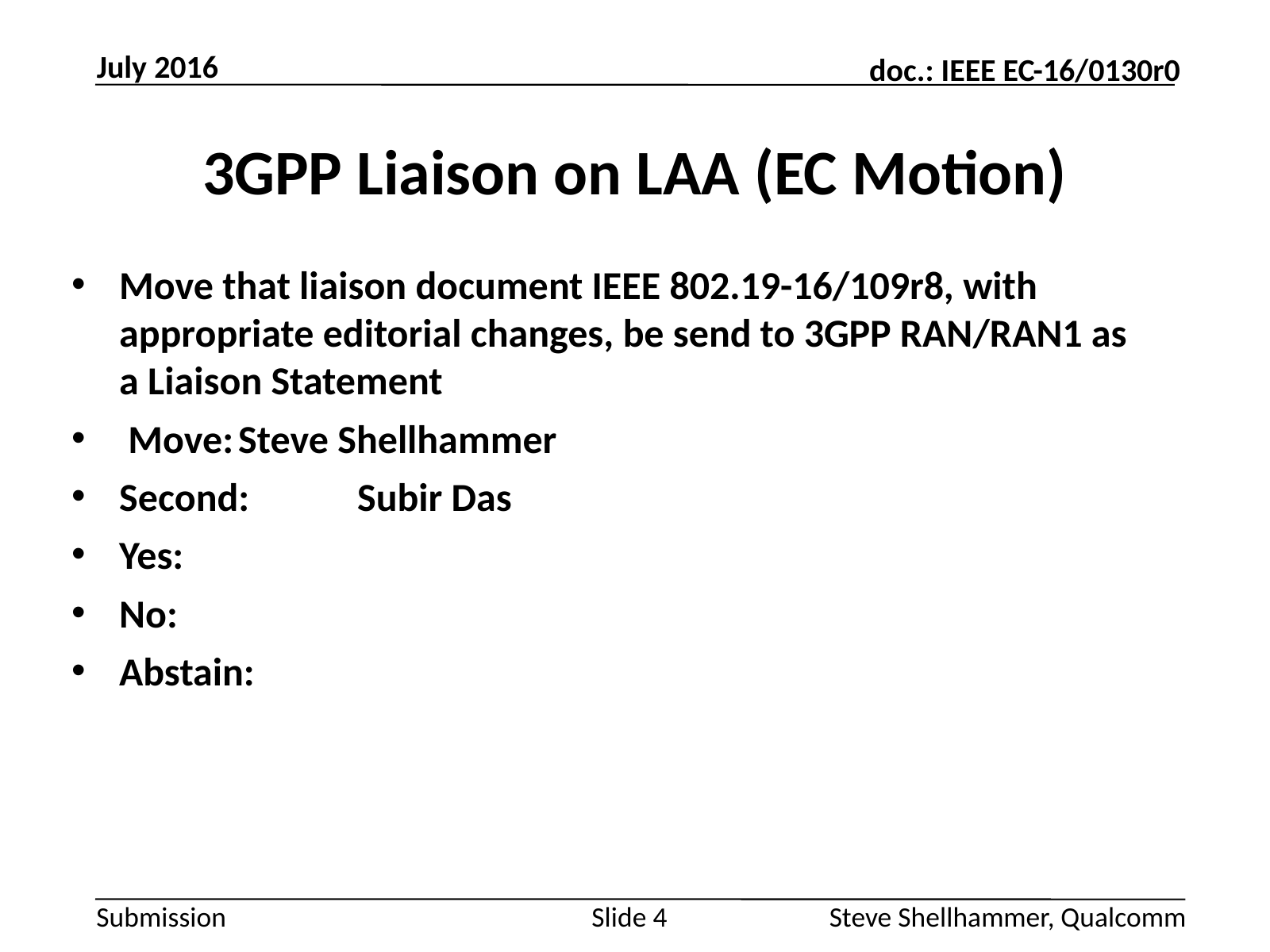

July 2016
# 3GPP Liaison on LAA (EC Motion)
Move that liaison document IEEE 802.19-16/109r8, with appropriate editorial changes, be send to 3GPP RAN/RAN1 as a Liaison Statement
 Move:	Steve Shellhammer
Second:	Subir Das
Yes:
No:
Abstain:

Slide 4
Steve Shellhammer, Qualcomm